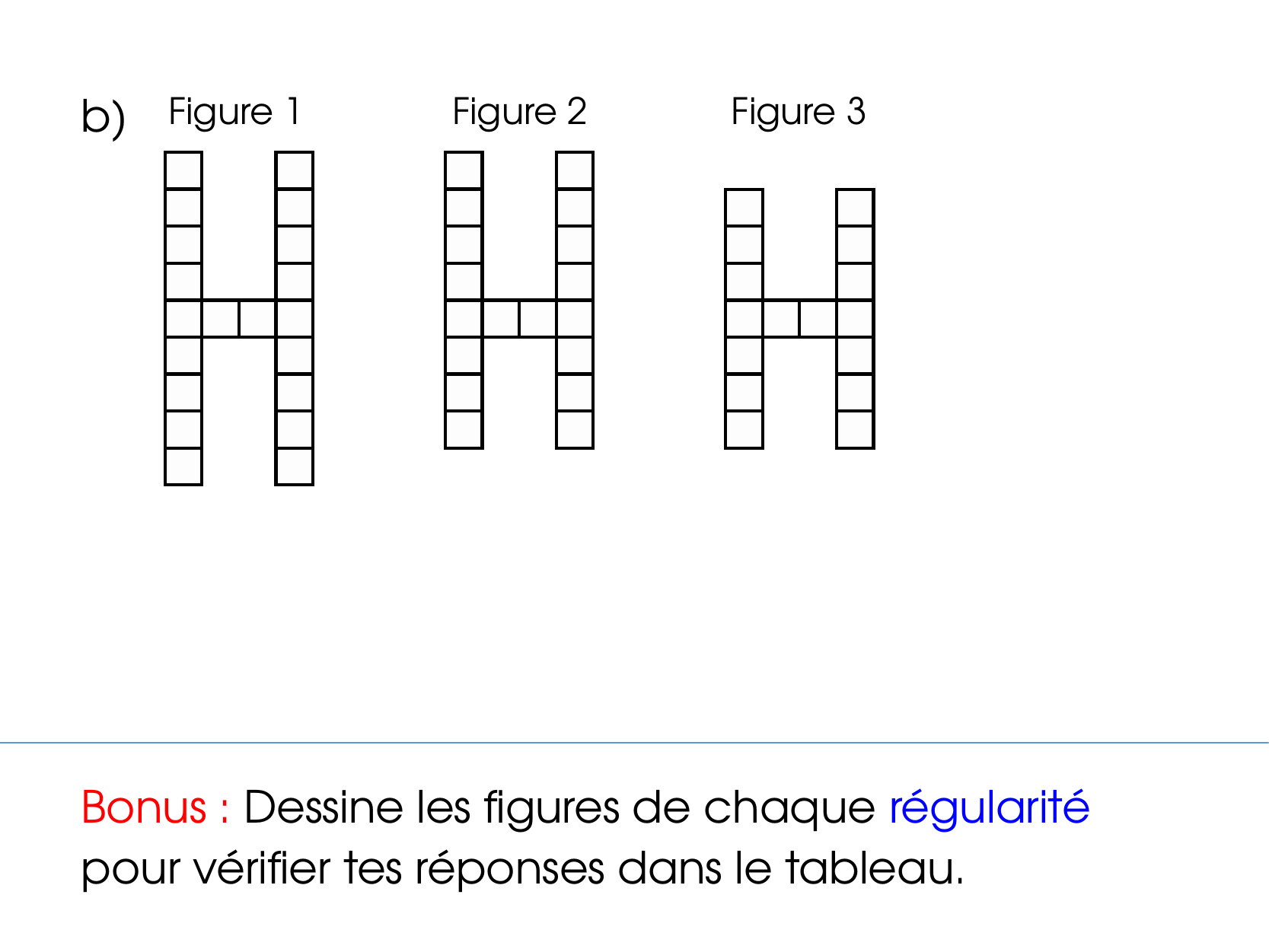

b)
Figure 1

Figure 3

Figure 2

Bonus : Dessine les figures de chaque régularité pour vérifier tes réponses dans le tableau.